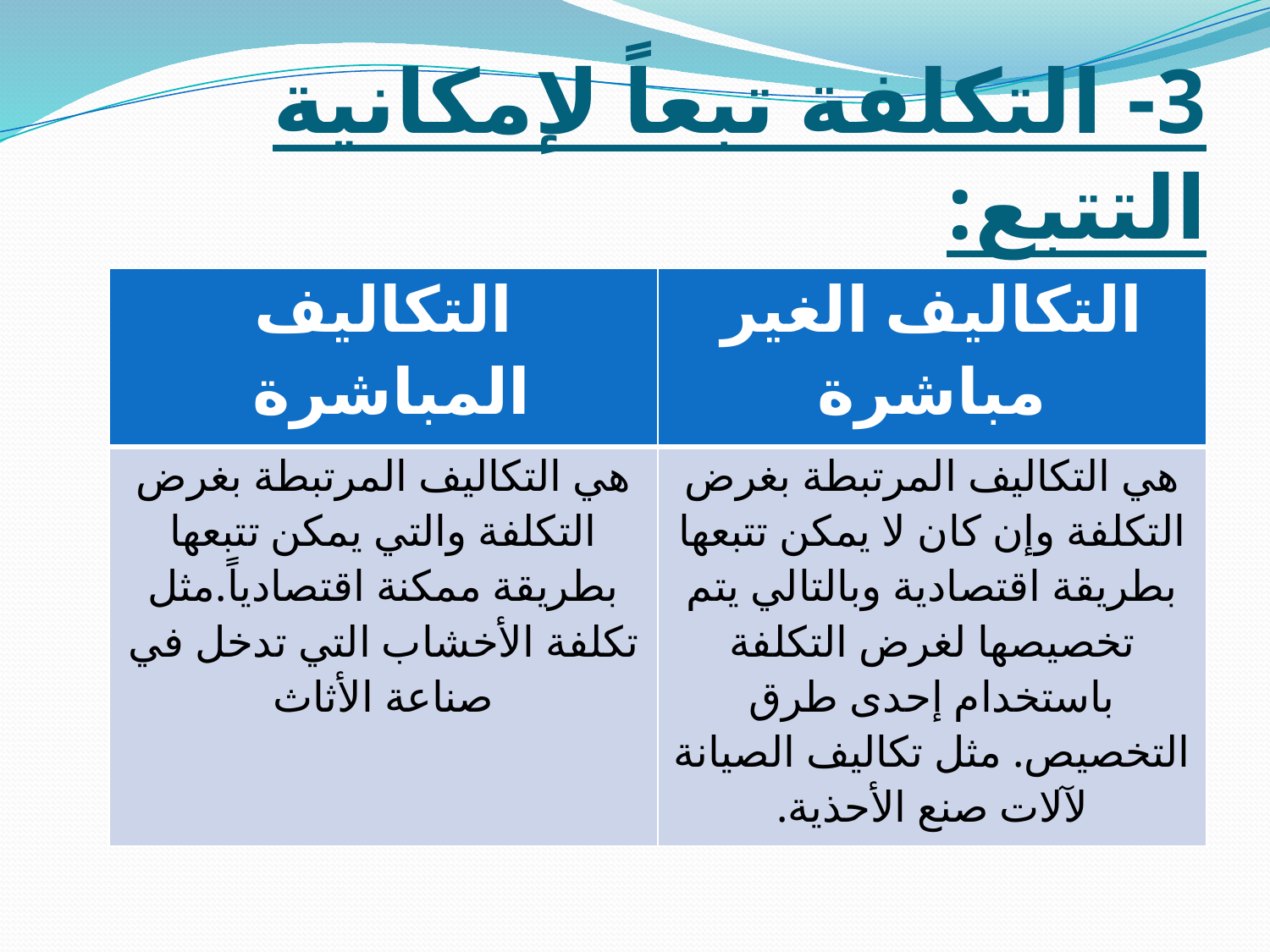

# 3- التكلفة تبعاً لإمكانية التتبع:
| التكاليف المباشرة | التكاليف الغير مباشرة |
| --- | --- |
| هي التكاليف المرتبطة بغرض التكلفة والتي يمكن تتبعها بطريقة ممكنة اقتصادياً.مثل تكلفة الأخشاب التي تدخل في صناعة الأثاث | هي التكاليف المرتبطة بغرض التكلفة وإن كان لا يمكن تتبعها بطريقة اقتصادية وبالتالي يتم تخصيصها لغرض التكلفة باستخدام إحدى طرق التخصيص. مثل تكاليف الصيانة لآلات صنع الأحذية. |